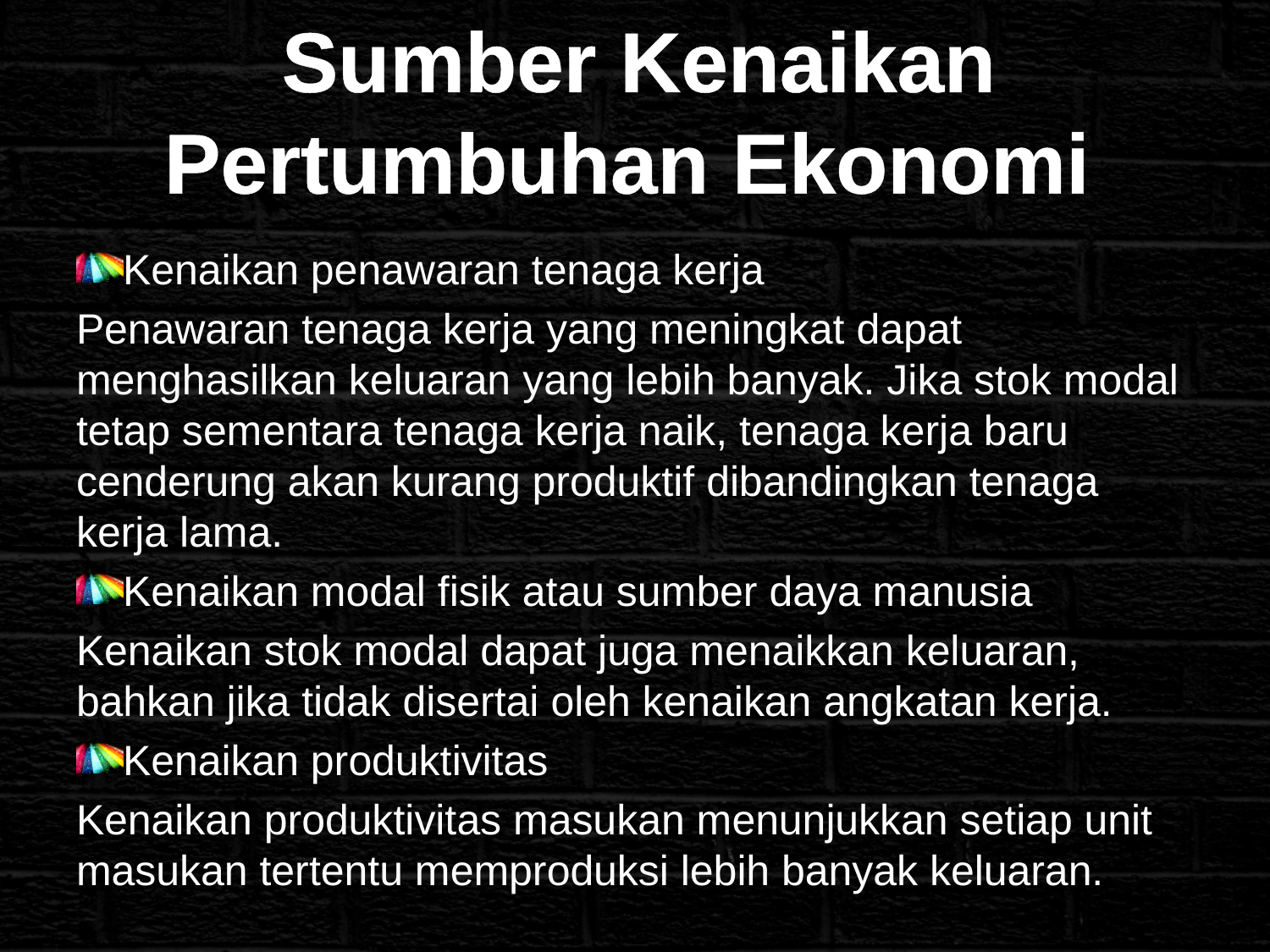

# Sumber Kenaikan Pertumbuhan Ekonomi
Kenaikan penawaran tenaga kerja
Penawaran tenaga kerja yang meningkat dapat menghasilkan keluaran yang lebih banyak. Jika stok modal tetap sementara tenaga kerja naik, tenaga kerja baru cenderung akan kurang produktif dibandingkan tenaga kerja lama.
Kenaikan modal fisik atau sumber daya manusia
Kenaikan stok modal dapat juga menaikkan keluaran, bahkan jika tidak disertai oleh kenaikan angkatan kerja.
Kenaikan produktivitas
Kenaikan produktivitas masukan menunjukkan setiap unit masukan tertentu memproduksi lebih banyak keluaran.